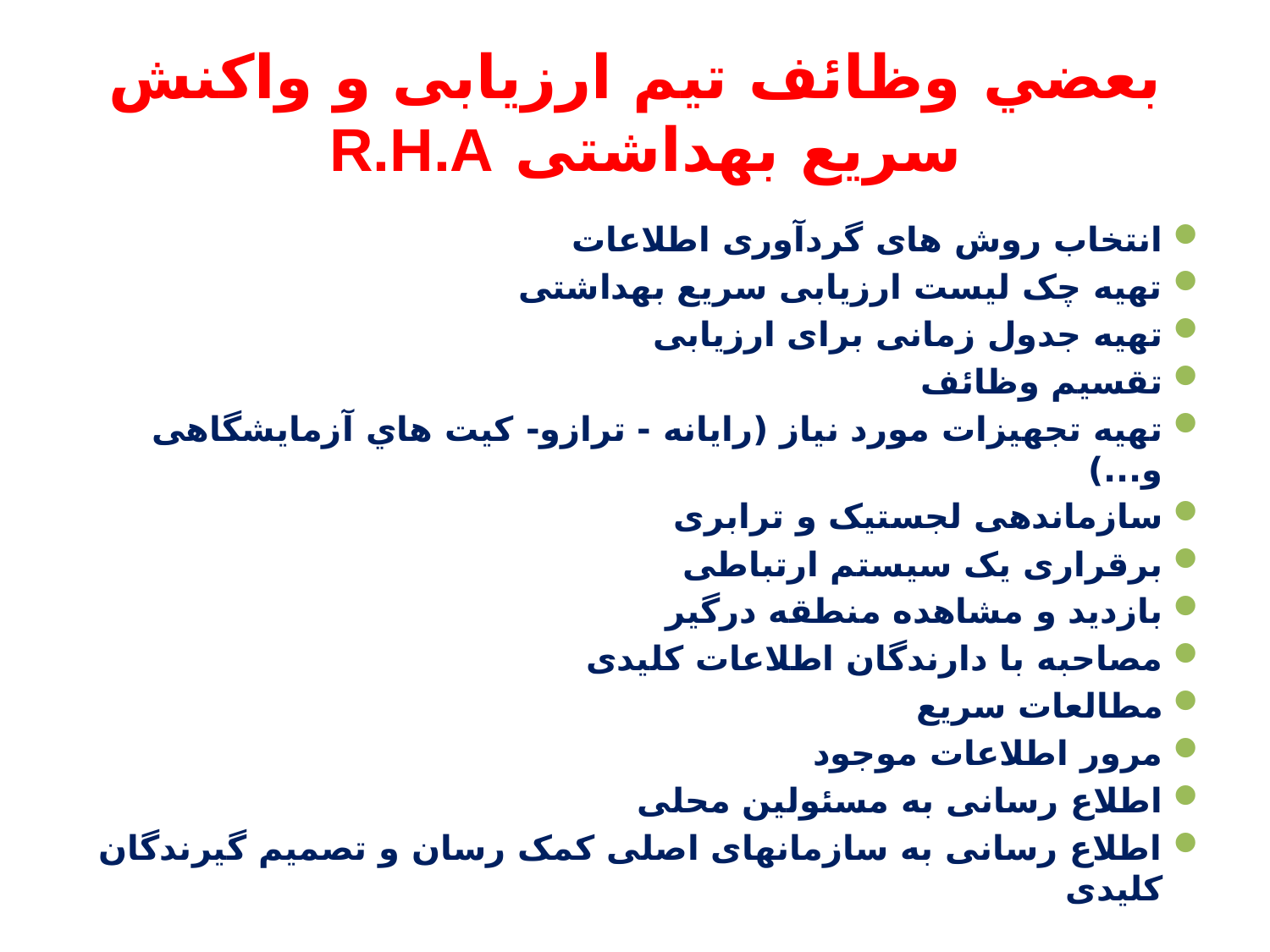

# بعضي وظائف تیم ارزیابی و واکنش سریع بهداشتی R.H.A
انتخاب روش های گردآوری اطلاعات
تهیه چک لیست ارزیابی سریع بهداشتی
تهیه جدول زمانی برای ارزیابی
تقسیم وظائف
تهیه تجهیزات مورد نیاز (رایانه - ترازو- كيت هاي آزمایشگاهی و...)
سازماندهی لجستیک و ترابری
برقراری یک سیستم ارتباطی
بازدید و مشاهده منطقه درگیر
مصاحبه با دارندگان اطلاعات کلیدی
مطالعات سریع
مرور اطلاعات موجود
اطلاع رسانی به مسئولین محلی
اطلاع رسانی به سازمانهای اصلی کمک رسان و تصمیم گیرندگان کلیدی